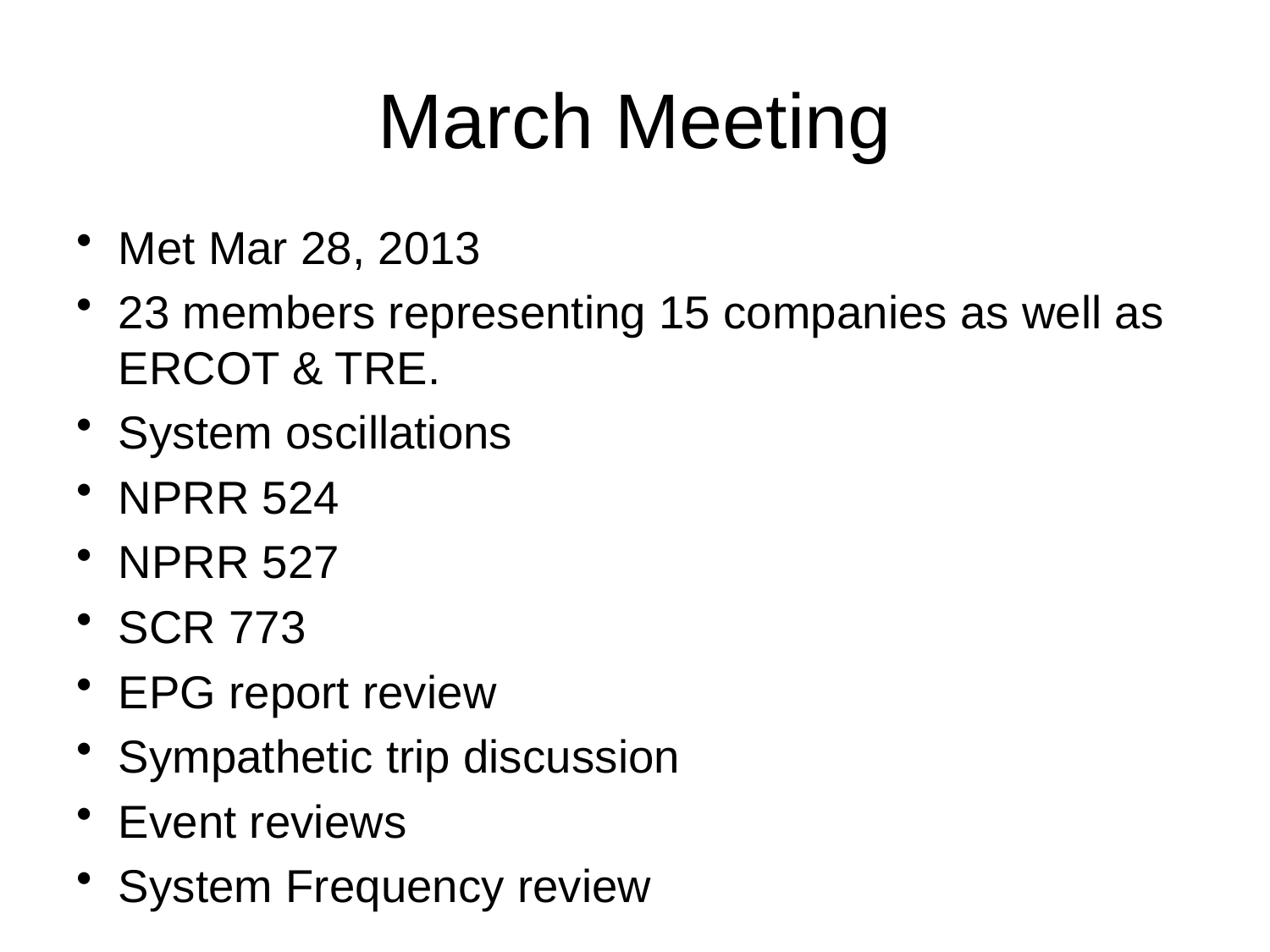

# March Meeting
Met Mar 28, 2013
23 members representing 15 companies as well as ERCOT & TRE.
System oscillations
NPRR 524
NPRR 527
SCR 773
EPG report review
Sympathetic trip discussion
Event reviews
System Frequency review